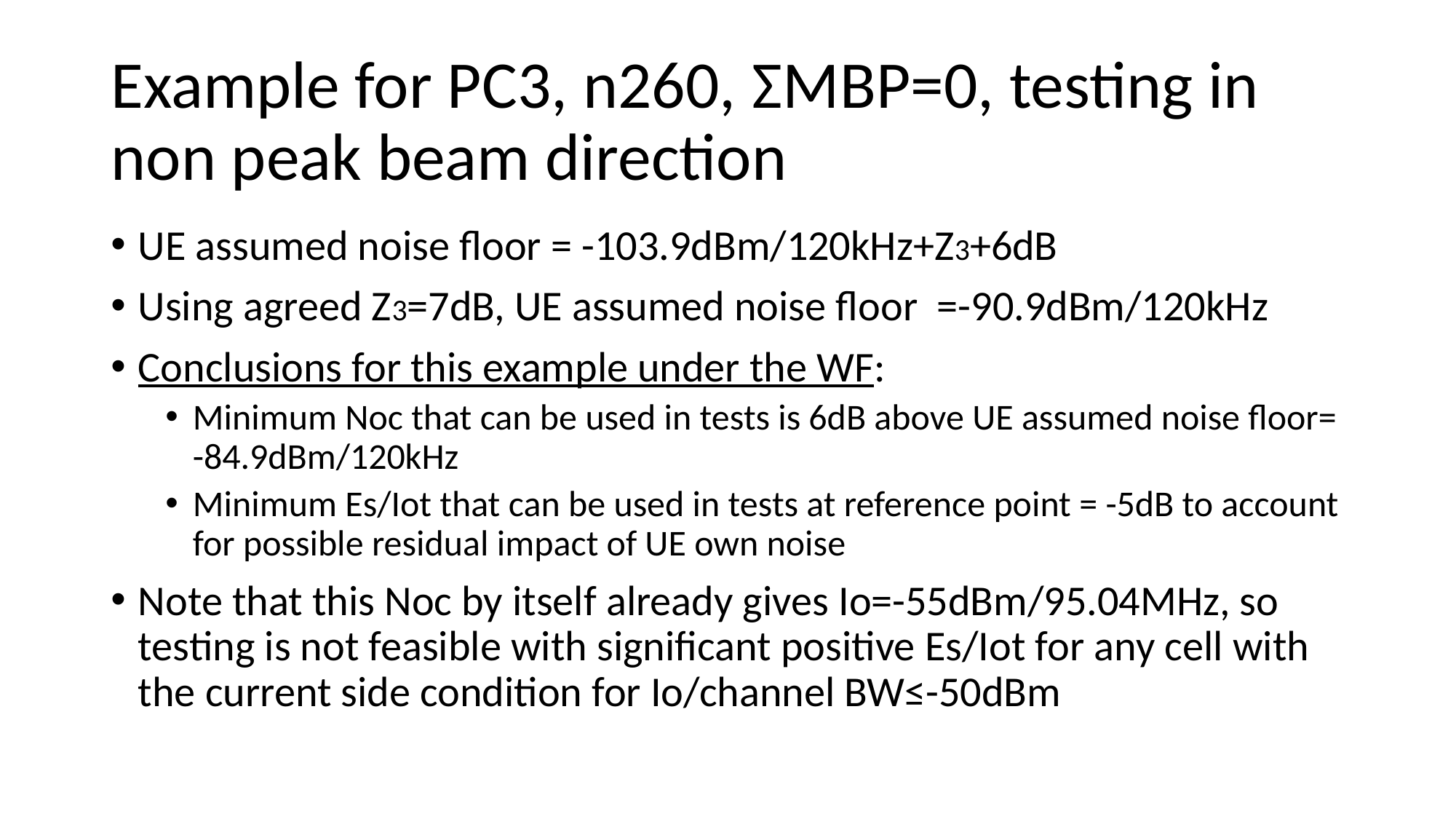

# Example for PC3, n260, ΣMBP=0, testing in non peak beam direction
UE assumed noise floor = -103.9dBm/120kHz+Z3+6dB
Using agreed Z3=7dB, UE assumed noise floor  =-90.9dBm/120kHz
Conclusions for this example under the WF:
Minimum Noc that can be used in tests is 6dB above UE assumed noise floor= -84.9dBm/120kHz
Minimum Es/Iot that can be used in tests at reference point = -5dB to account for possible residual impact of UE own noise
Note that this Noc by itself already gives Io=-55dBm/95.04MHz, so testing is not feasible with significant positive Es/Iot for any cell with the current side condition for Io/channel BW≤-50dBm